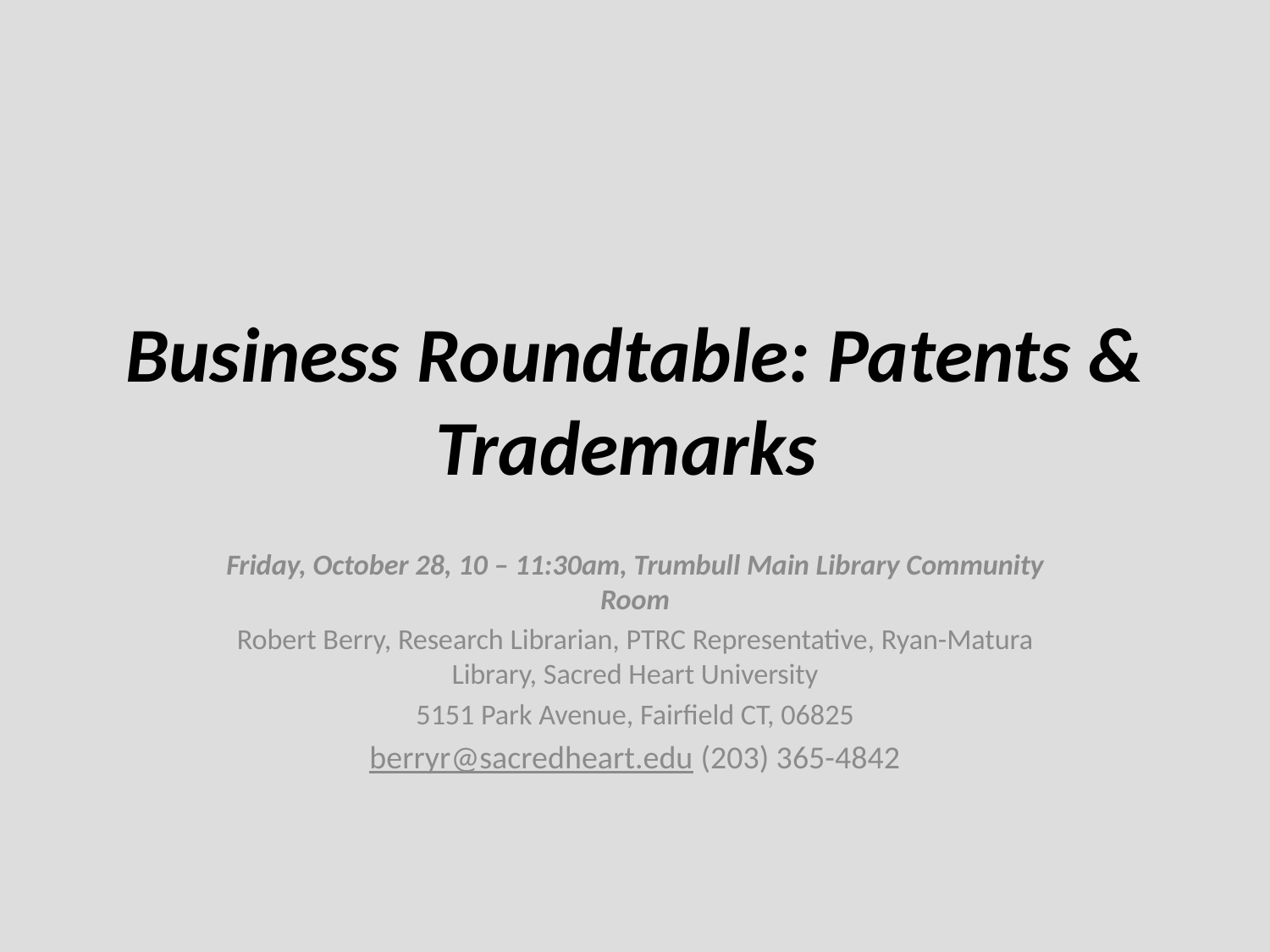

# Business Roundtable: Patents & Trademarks
Friday, October 28, 10 – 11:30am, Trumbull Main Library Community Room
Robert Berry, Research Librarian, PTRC Representative, Ryan-Matura Library, Sacred Heart University
5151 Park Avenue, Fairfield CT, 06825
berryr@sacredheart.edu (203) 365-4842